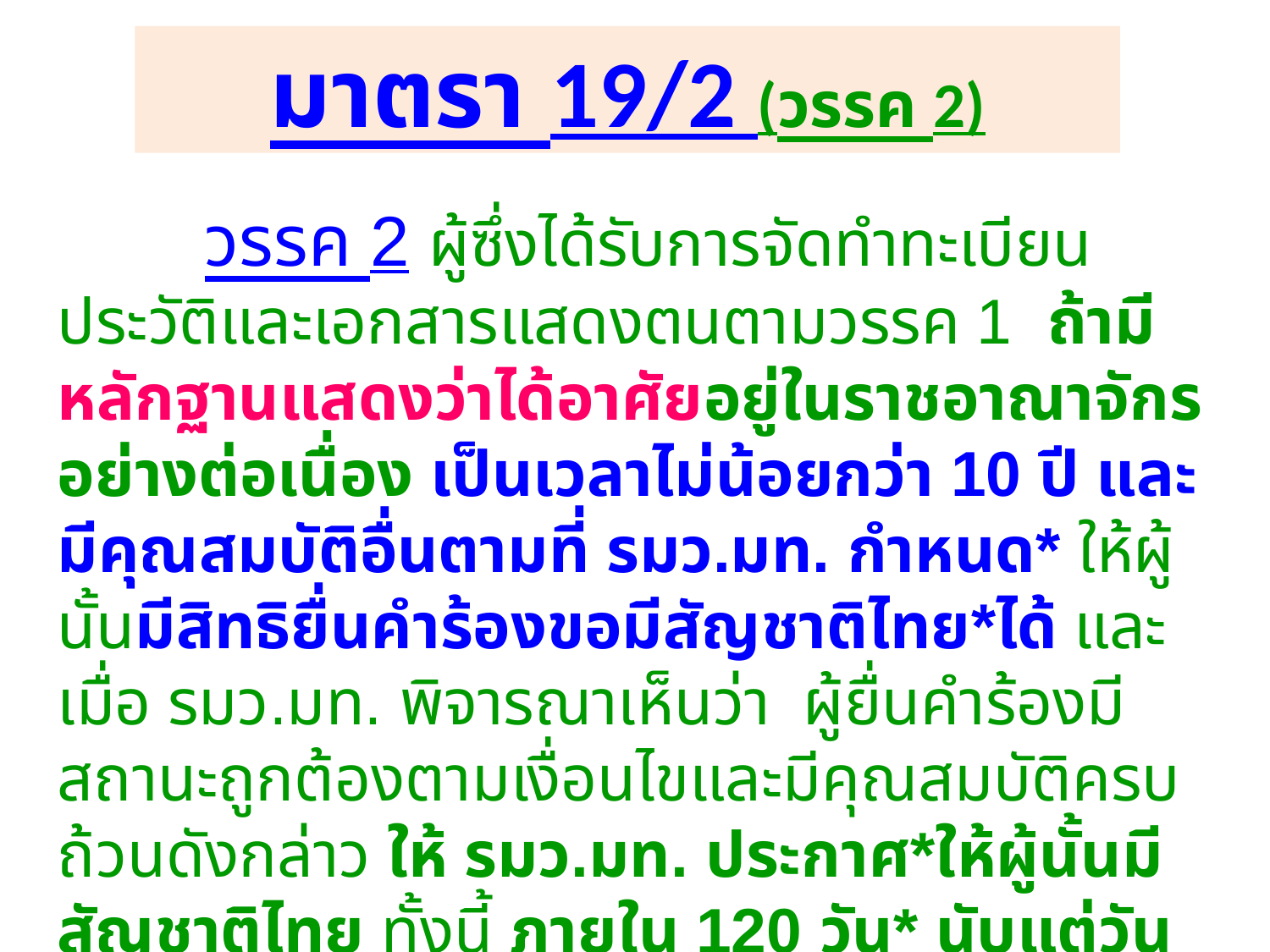

มาตรา 19/2 (วรรค 2)
        วรรค 2 ผู้ซึ่งได้รับการจัดทำทะเบียนประวัติและเอกสารแสดงตนตามวรรค 1  ถ้ามีหลักฐานแสดงว่าได้อาศัยอยู่ในราชอาณาจักรอย่างต่อเนื่อง เป็นเวลาไม่น้อยกว่า 10 ปี และมีคุณสมบัติอื่นตามที่ รมว.มท. กำหนด* ให้ผู้นั้นมีสิทธิยื่นคำร้องขอมีสัญชาติไทย*ได้ และเมื่อ รมว.มท. พิจารณาเห็นว่า  ผู้ยื่นคำร้องมีสถานะถูกต้องตามเงื่อนไขและมีคุณสมบัติครบถ้วนดังกล่าว ให้ รมว.มท. ประกาศ*ให้ผู้นั้นมีสัญชาติไทย ทั้งนี้ ภายใน 120 วัน* นับแต่วันที่ได้รับคำร้อง และให้ถือว่าผู้นั้นมีสัญชาติไทยตั้งแต่วันที่รัฐมนตรีมีประกาศ